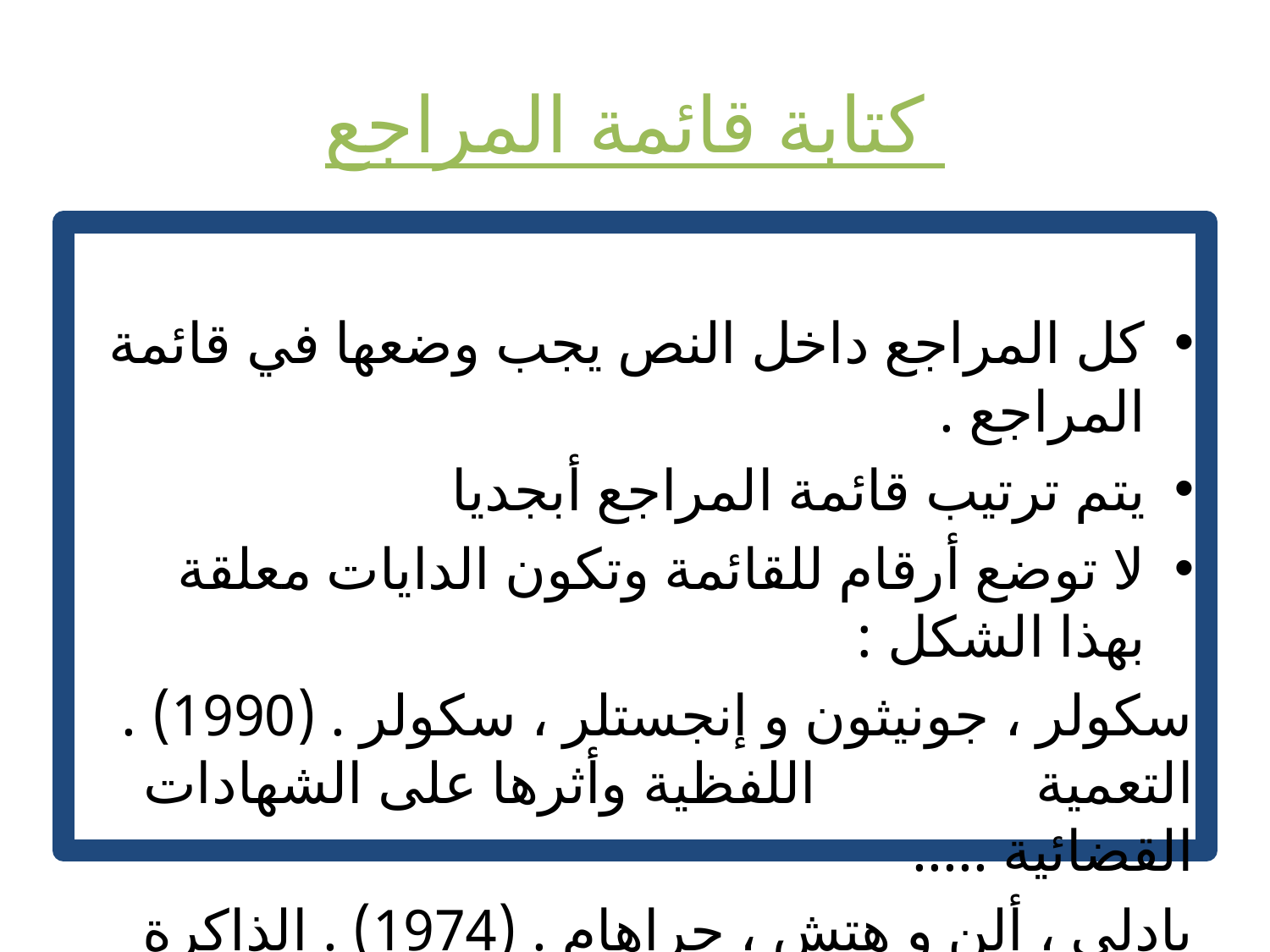

# كتابة قائمة المراجع

كل المراجع داخل النص يجب وضعها في قائمة المراجع .
يتم ترتيب قائمة المراجع أبجديا
لا توضع أرقام للقائمة وتكون الدايات معلقة بهذا الشكل :
سكولر ، جونيثون و إنجستلر ، سكولر . (1990) . التعمية               	اللفظية وأثرها على الشهادات القضائية .....
بادلي ، ألن و هتش ، جراهام . (1974) . الذاكرة العاملة . 	........